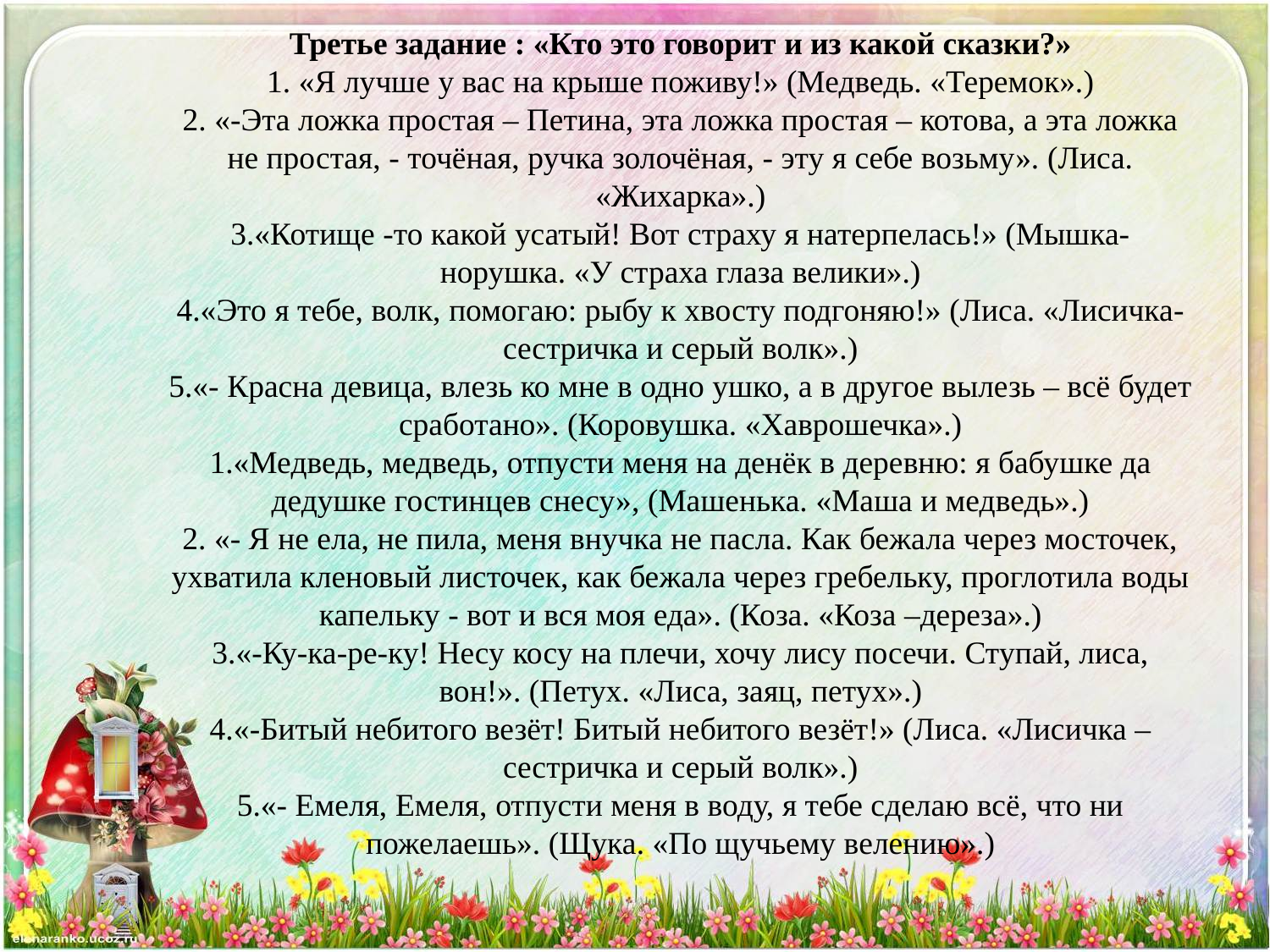

# Третье задание : «Кто это говорит и из какой сказки?» 1. «Я лучше у вас на крыше поживу!» (Медведь. «Теремок».) 2. «-Эта ложка простая – Петина, эта ложка простая – котова, а эта ложка не простая, - точёная, ручка золочёная, - эту я себе возьму». (Лиса. «Жихарка».) 3.«Котище -то какой усатый! Вот страху я натерпелась!» (Мышка-норушка. «У страха глаза велики».) 4.«Это я тебе, волк, помогаю: рыбу к хвосту подгоняю!» (Лиса. «Лисичка-сестричка и серый волк».) 5.«- Красна девица, влезь ко мне в одно ушко, а в другое вылезь – всё будет сработано». (Коровушка. «Хаврошечка».) 1.«Медведь, медведь, отпусти меня на денёк в деревню: я бабушке да дедушке гостинцев снесу», (Машенька. «Маша и медведь».) 2. «- Я не ела, не пила, меня внучка не пасла. Как бежала через мосточек, ухватила кленовый листочек, как бежала через гребельку, проглотила воды капельку - вот и вся моя еда». (Коза. «Коза –дереза».) 3.«-Ку-ка-ре-ку! Несу косу на плечи, хочу лису посечи. Ступай, лиса, вон!». (Петух. «Лиса, заяц, петух».) 4.«-Битый небитого везёт! Битый небитого везёт!» (Лиса. «Лисичка –сестричка и серый волк».) 5.«- Емеля, Емеля, отпусти меня в воду, я тебе сделаю всё, что ни пожелаешь». (Щука. «По щучьему велению».)